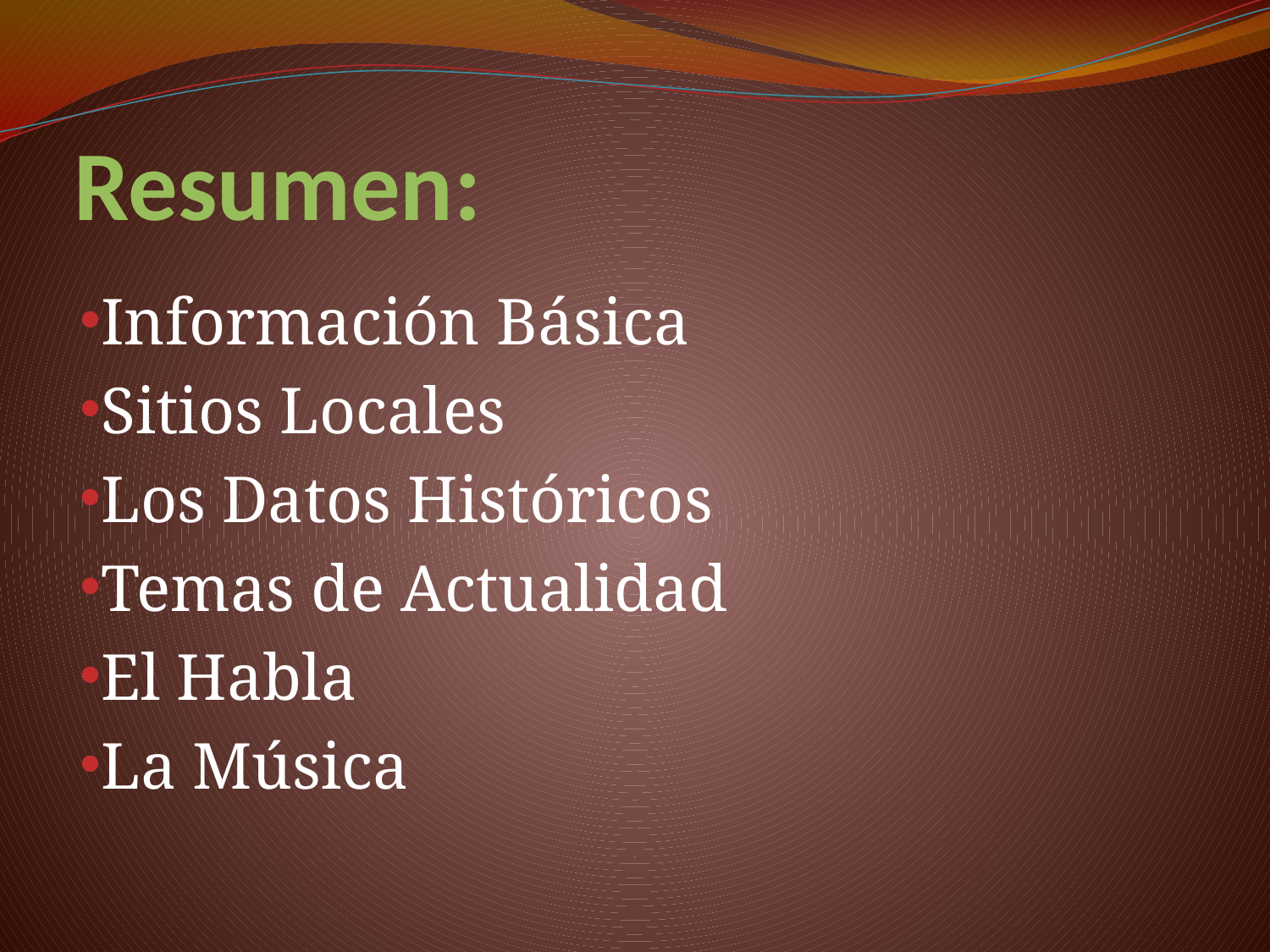

# Resumen:
Información Básica
Sitios Locales
Los Datos Históricos
Temas de Actualidad
El Habla
La Música